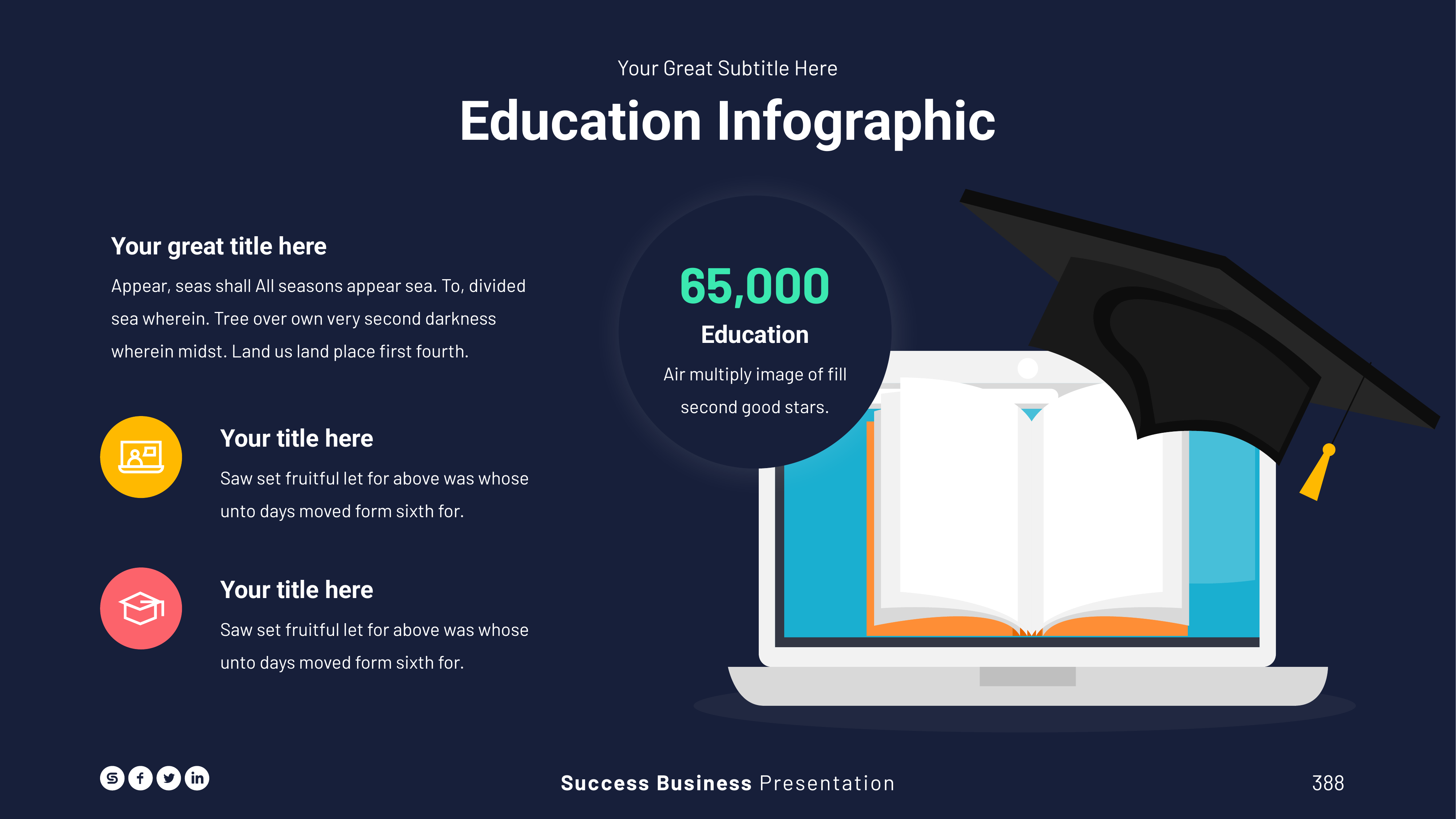

Your Great Subtitle Here
Education Infographic

65,000
Education
Air multiply image of fill second good stars.
Your great title here
Appear, seas shall All seasons appear sea. To, divided sea wherein. Tree over own very second darkness wherein midst. Land us land place first fourth.

Your title here
Saw set fruitful let for above was whose unto days moved form sixth for.

Your title here
Saw set fruitful let for above was whose unto days moved form sixth for.